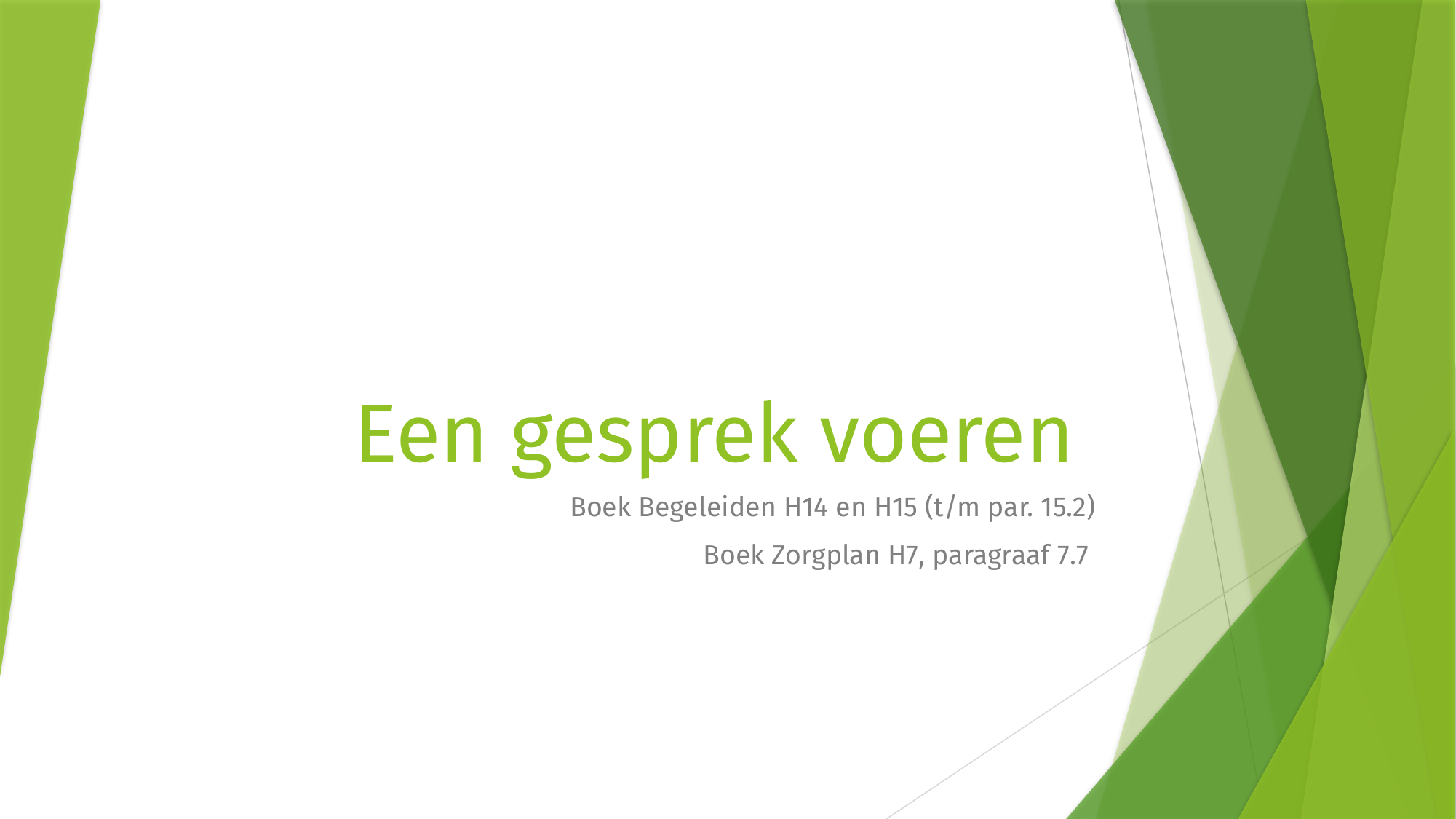

# Een gesprek voeren
Boek Begeleiden H14 en H15 (t/m par. 15.2)
Boek Zorgplan H7, paragraaf 7.7